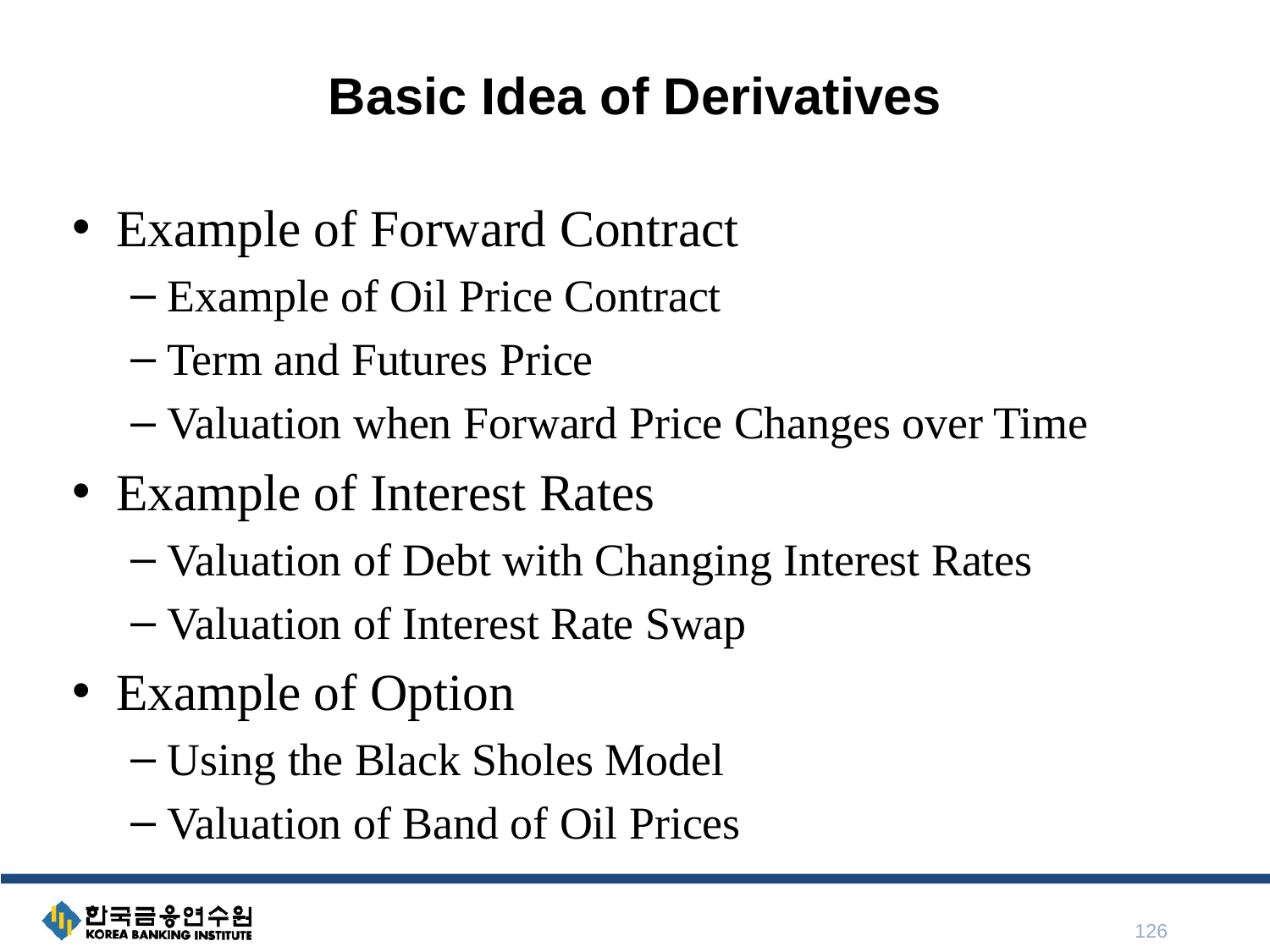

# Basic Idea of Derivatives
Example of Forward Contract
Example of Oil Price Contract
Term and Futures Price
Valuation when Forward Price Changes over Time
Example of Interest Rates
Valuation of Debt with Changing Interest Rates
Valuation of Interest Rate Swap
Example of Option
Using the Black Sholes Model
Valuation of Band of Oil Prices
126